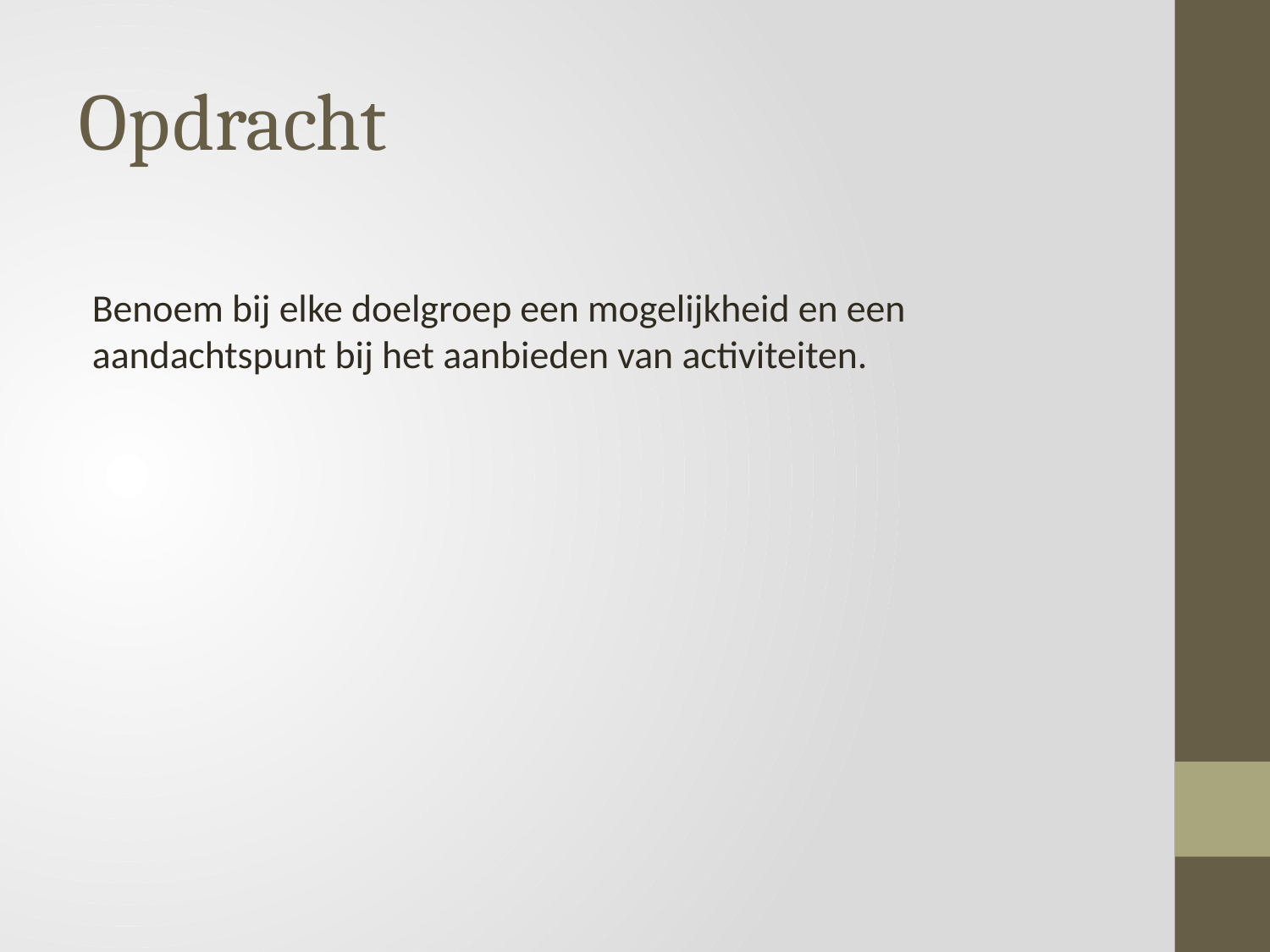

# Opdracht

Benoem bij elke doelgroep een mogelijkheid en een aandachtspunt bij het aanbieden van activiteiten.